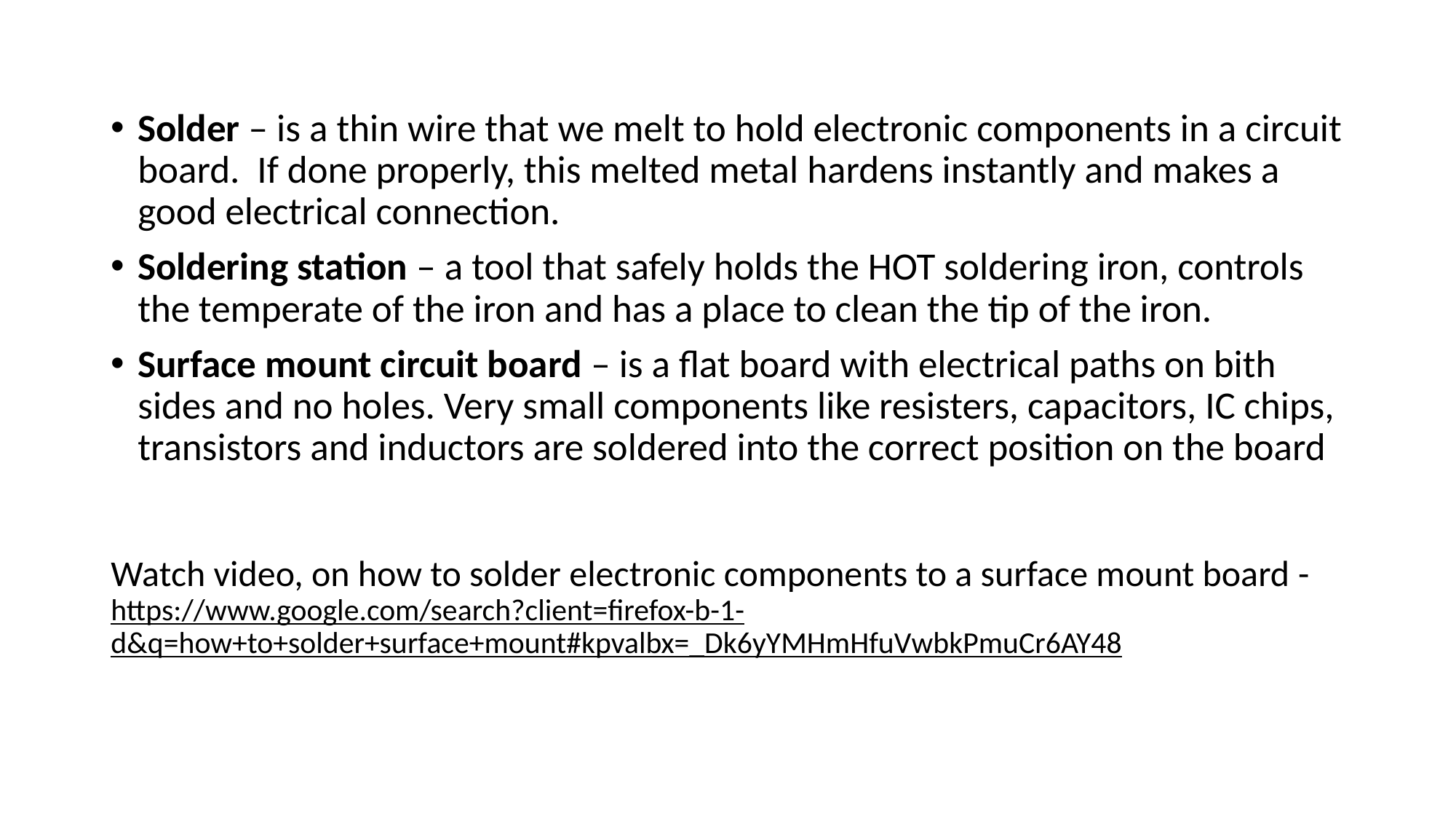

Solder – is a thin wire that we melt to hold electronic components in a circuit board.  If done properly, this melted metal hardens instantly and makes a good electrical connection.
Soldering station – a tool that safely holds the HOT soldering iron, controls the temperate of the iron and has a place to clean the tip of the iron.
Surface mount circuit board – is a flat board with electrical paths on bith sides and no holes. Very small components like resisters, capacitors, IC chips, transistors and inductors are soldered into the correct position on the board
# Watch video, on how to solder electronic components to a surface mount board - https://www.google.com/search?client=firefox-b-1-d&q=how+to+solder+surface+mount#kpvalbx=_Dk6yYMHmHfuVwbkPmuCr6AY48